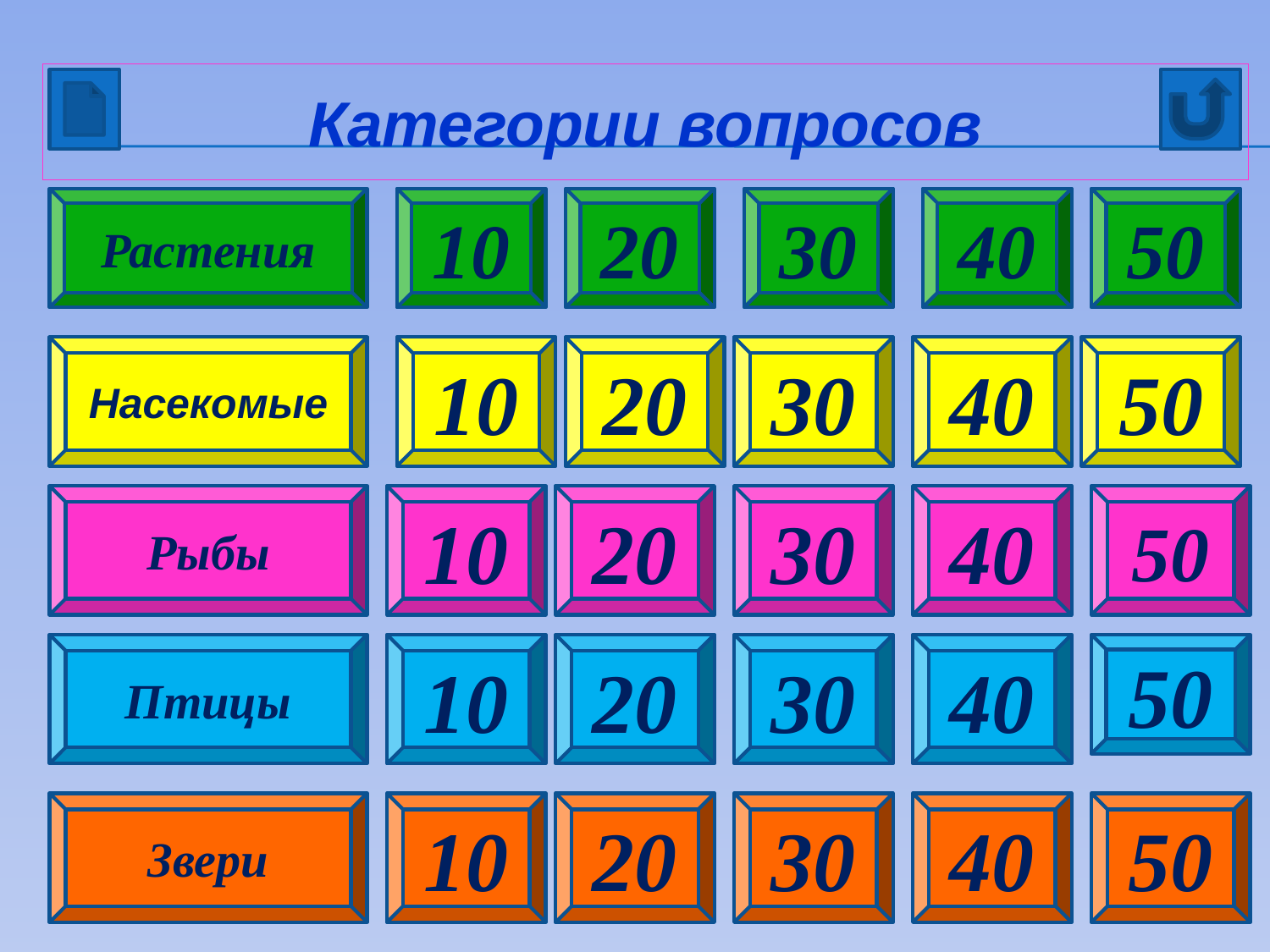

# Категории вопросов

Растения
10
20
30
40
50

Насекомые
10
20
30
40
50
Рыбы
10
20
30
40
50
Птицы
10
20
30
40
50
Звери
10
20
30
40
50